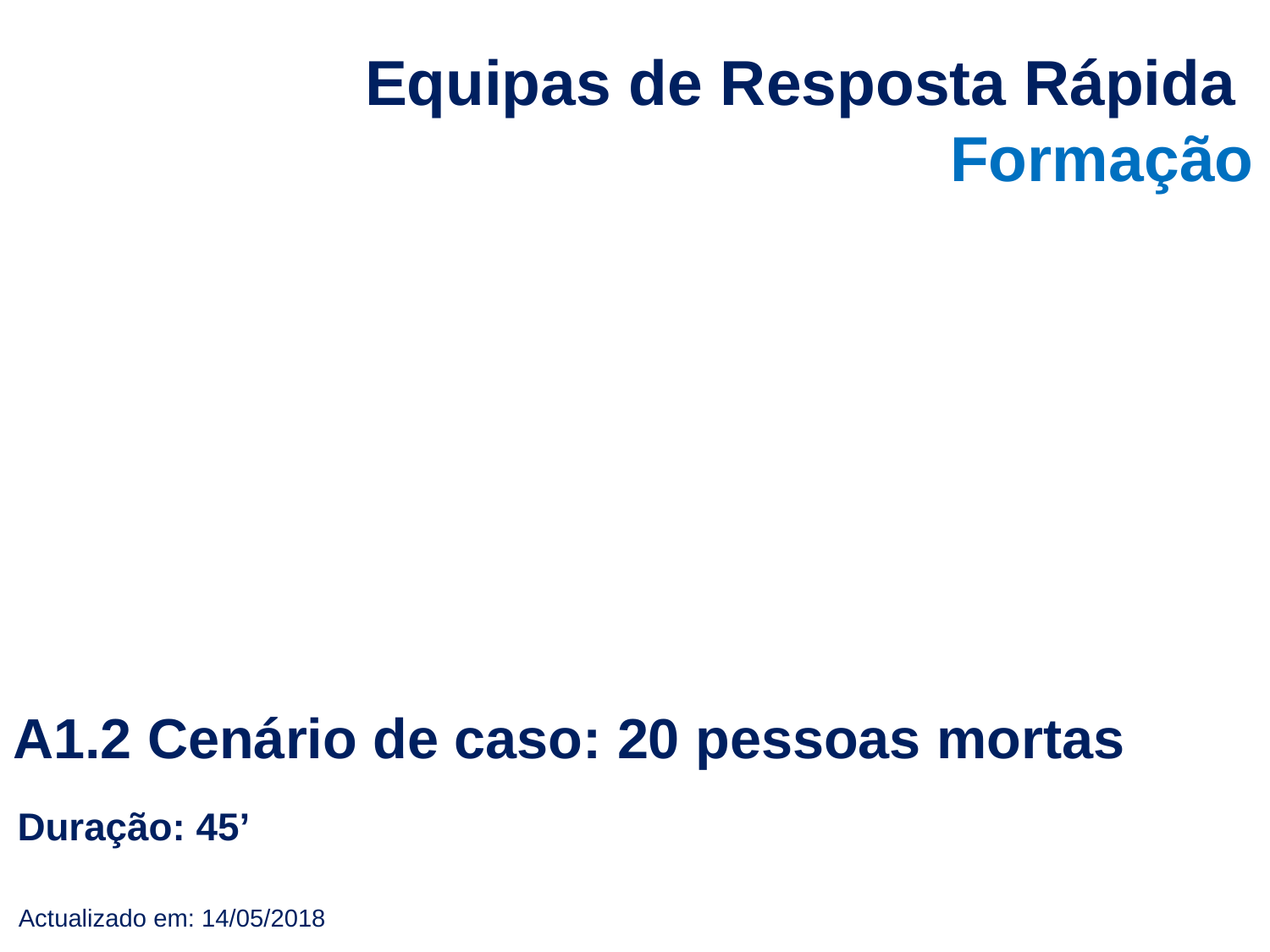

# Equipas de Resposta Rápida Formação
A1.2 Cenário de caso: 20 pessoas mortas
Duração: 45’
Actualizado em: 14/05/2018